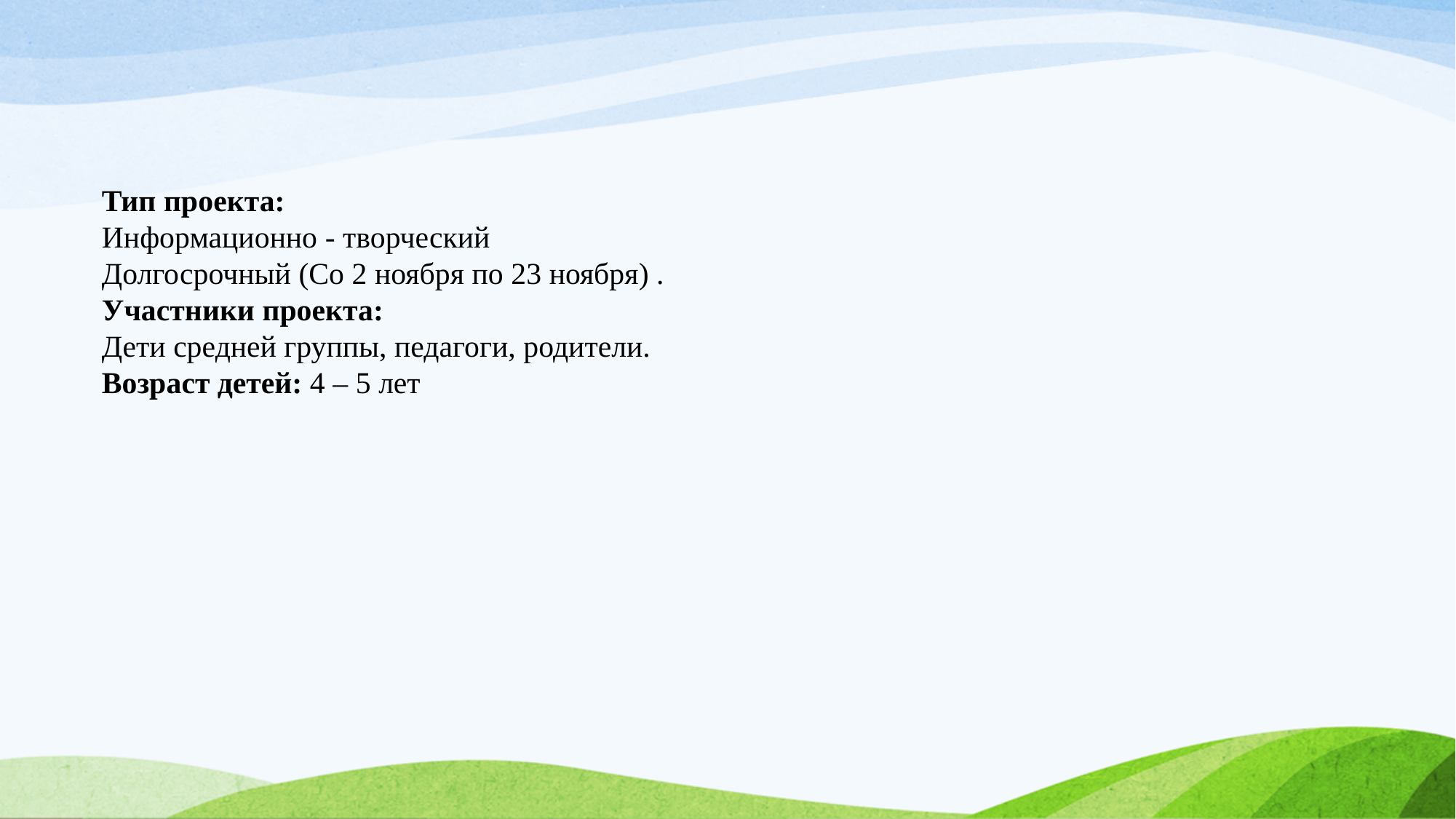

Тип проекта:
Информационно - творческий
Долгосрочный (Со 2 ноября по 23 ноября) .
Участники проекта:
Дети средней группы, педагоги, родители.
Возраст детей: 4 – 5 лет